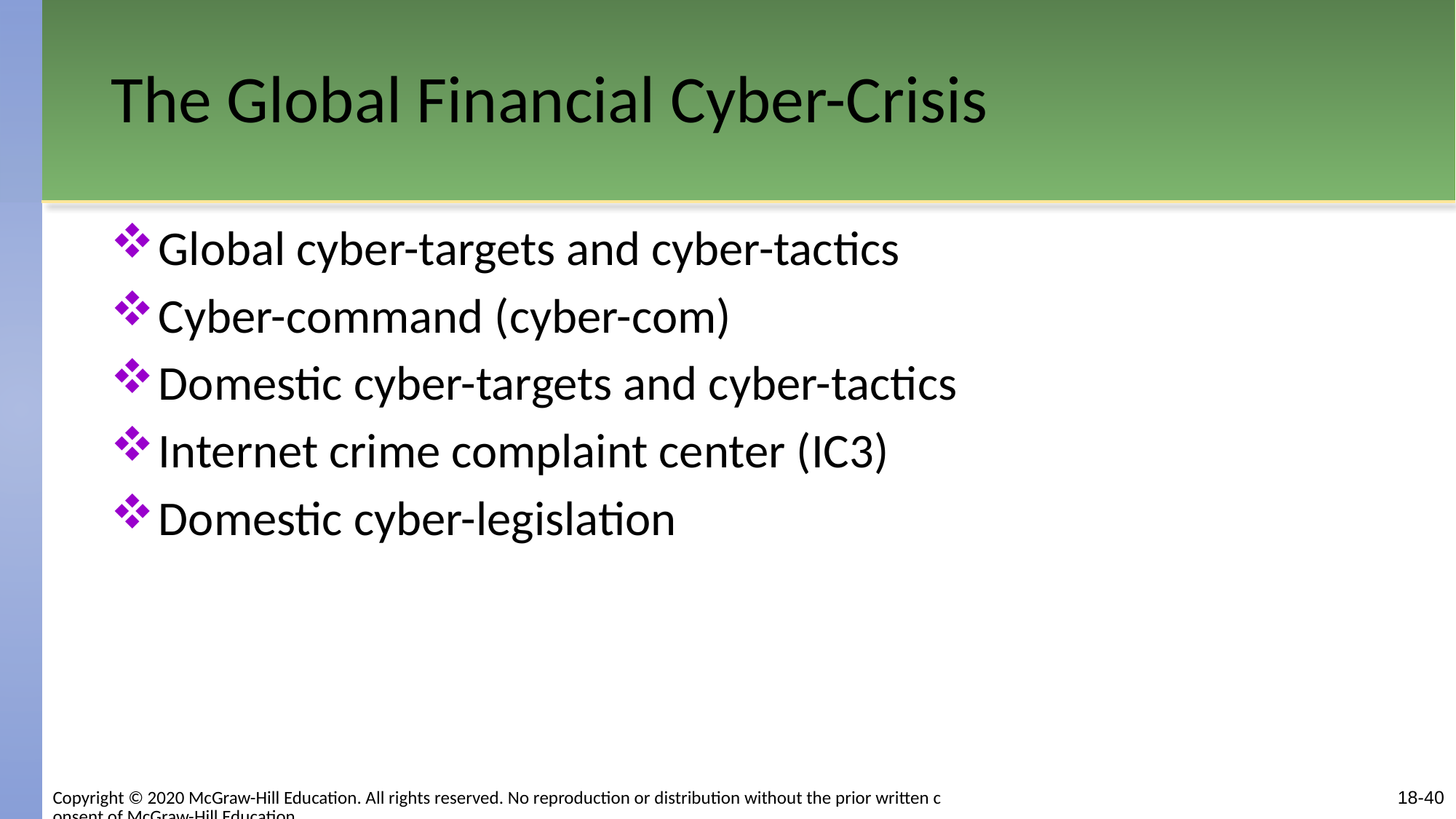

# The Global Financial Cyber-Crisis
Global cyber-targets and cyber-tactics
Cyber-command (cyber-com)
Domestic cyber-targets and cyber-tactics
Internet crime complaint center (IC3)
Domestic cyber-legislation
Copyright © 2020 McGraw-Hill Education. All rights reserved. No reproduction or distribution without the prior written consent of McGraw-Hill Education.
18-40